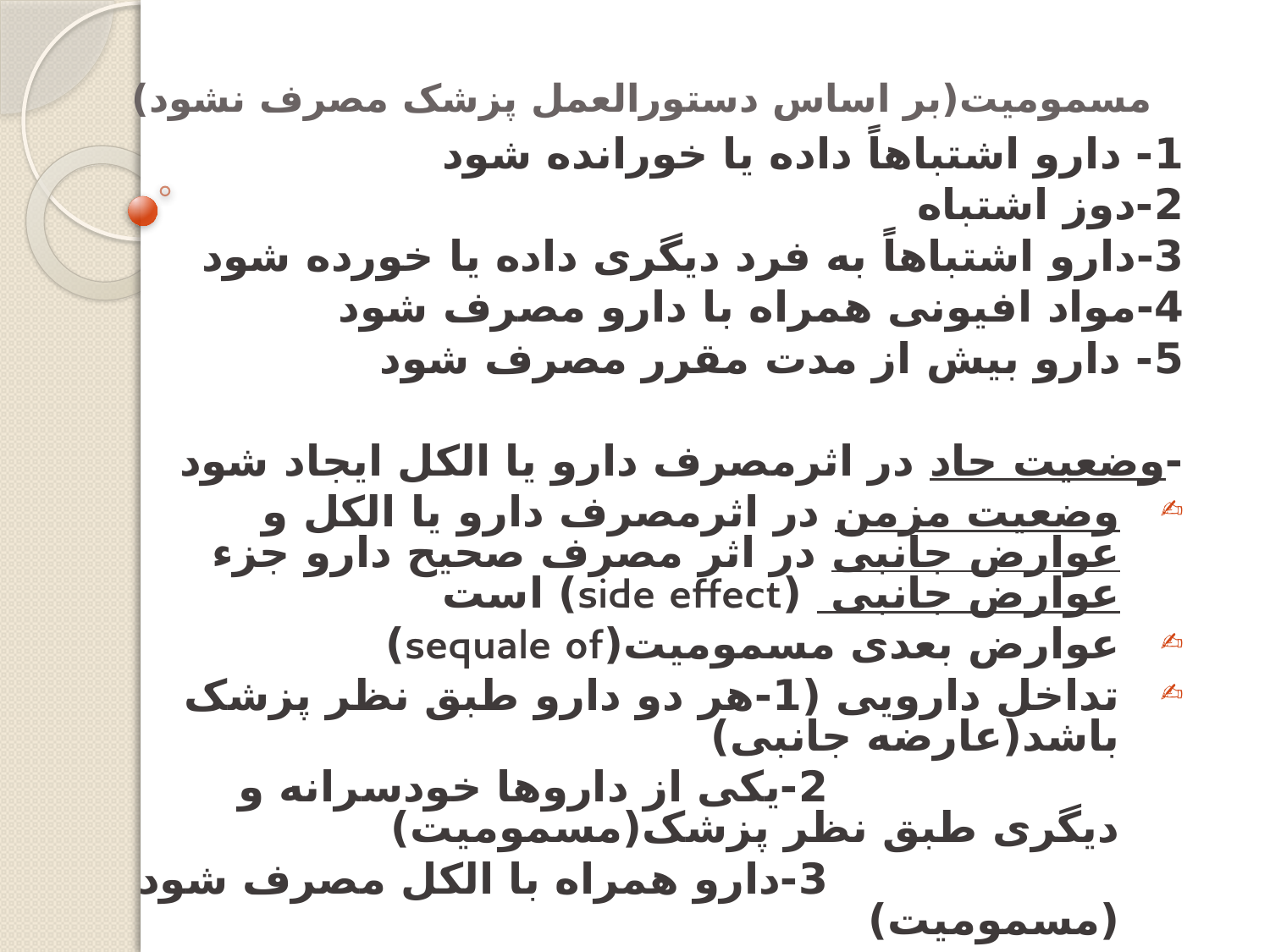

# مسموميت(بر اساس دستورالعمل پزشک مصرف نشود)
1- دارو اشتباهاً داده یا خورانده شود
2-دوز اشتباه
3-دارو اشتباهاً به فرد دیگری داده یا خورده شود
4-مواد افیونی همراه با دارو مصرف شود
5- دارو بیش از مدت مقرر مصرف شود

-وضعیت حاد در اثرمصرف دارو یا الکل ایجاد شود
وضعیت مزمن در اثرمصرف دارو یا الکل و عوارض جانبی در اثر مصرف صحیح دارو جزء عوارض جانبی  (side effect) است
عوارض بعدی مسمومیت(sequale of)
تداخل دارویی (1-هر دو دارو طبق نظر پزشک باشد(عارضه جانبی)
                        2-یکی از داروها خودسرانه و دیگری طبق نظر پزشک(مسمومیت)
                        3-دارو همراه با الکل مصرف شود  (مسمومیت)